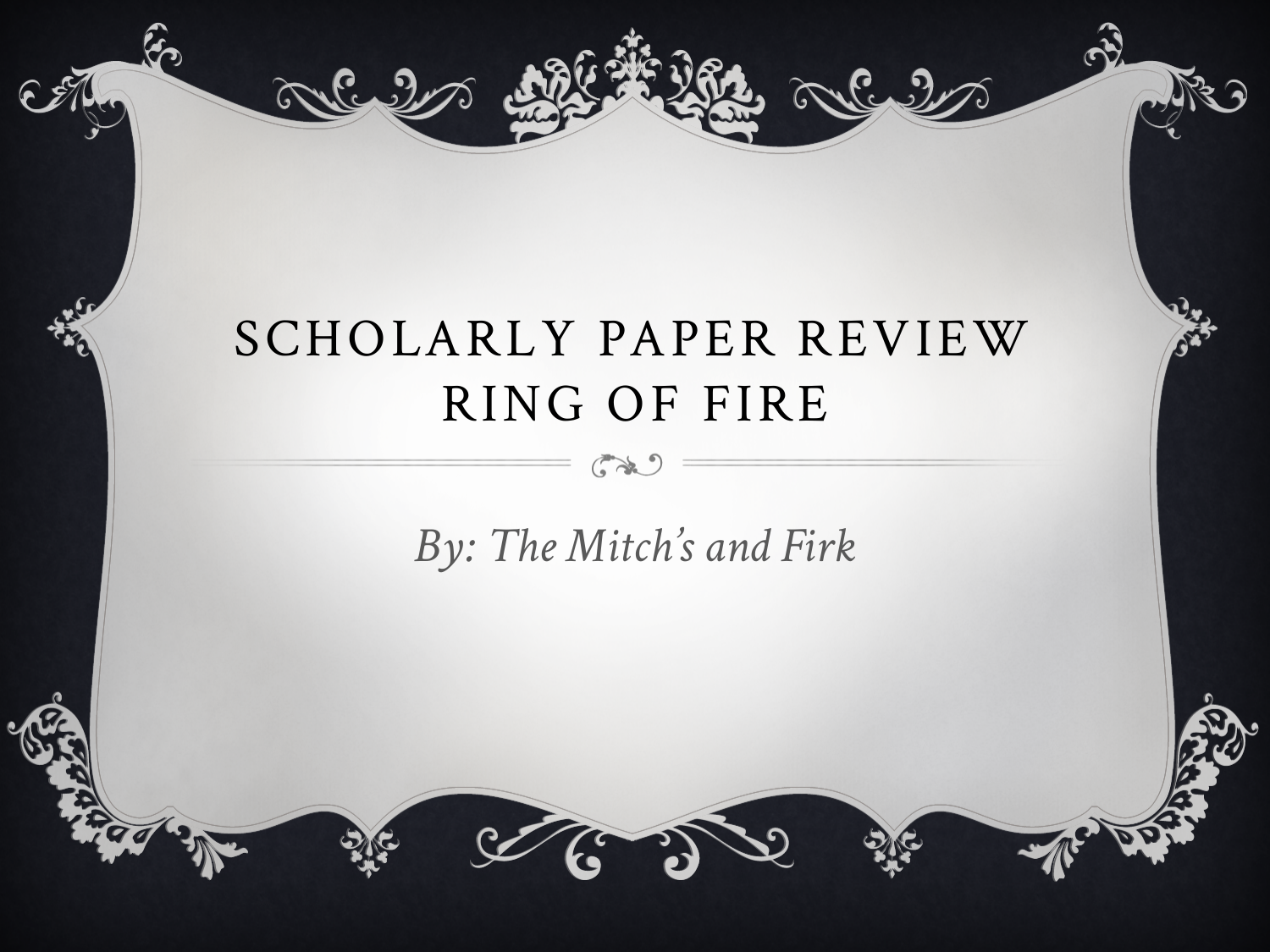

# Scholarly Paper Review Ring of Fire
By: The Mitch’s and Firk